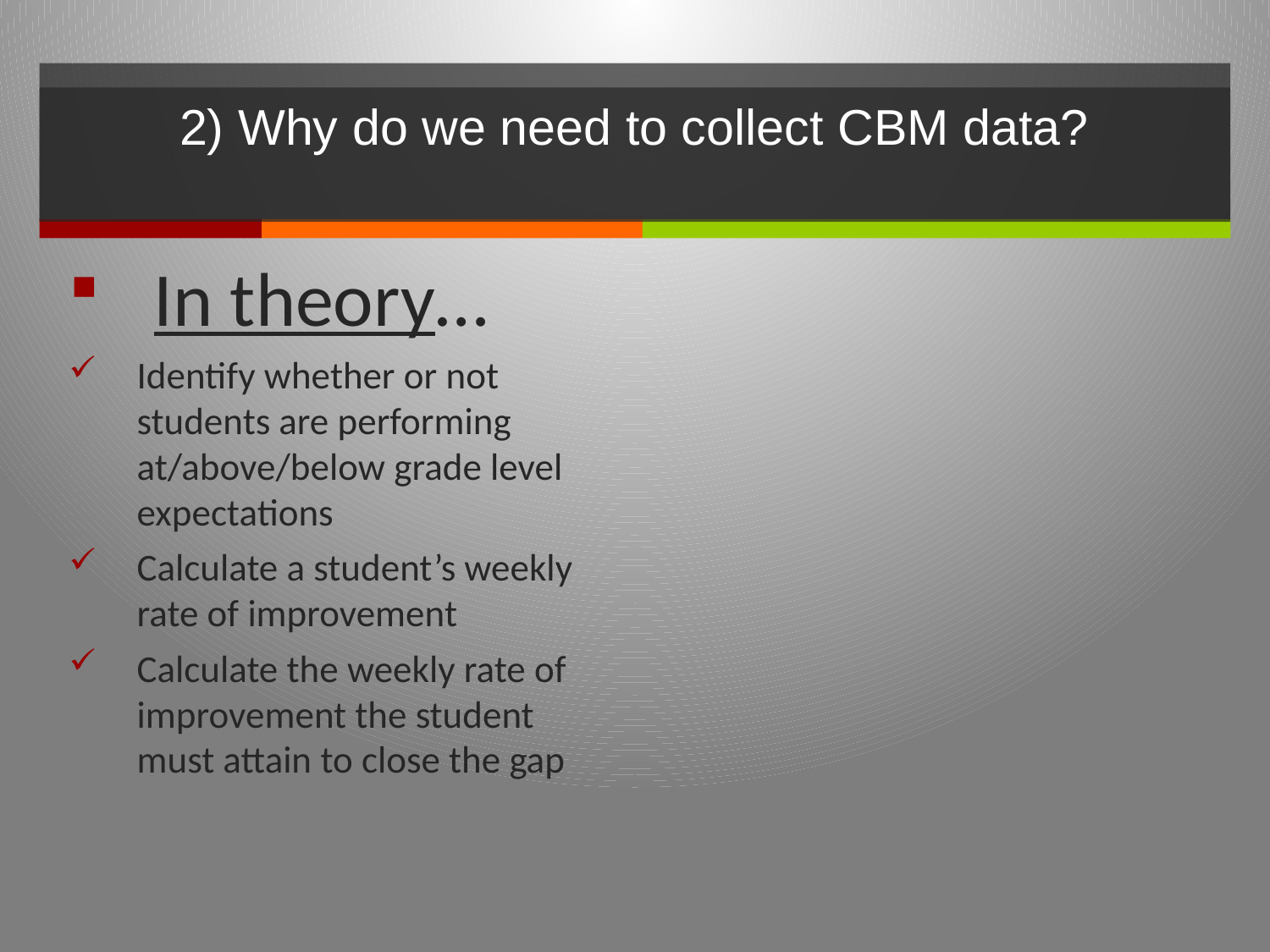

# 2) Why do we need to collect CBM data?

 In theory…
Identify whether or not students are performing at/above/below grade level expectations
Calculate a student’s weekly rate of improvement
Calculate the weekly rate of improvement the student must attain to close the gap